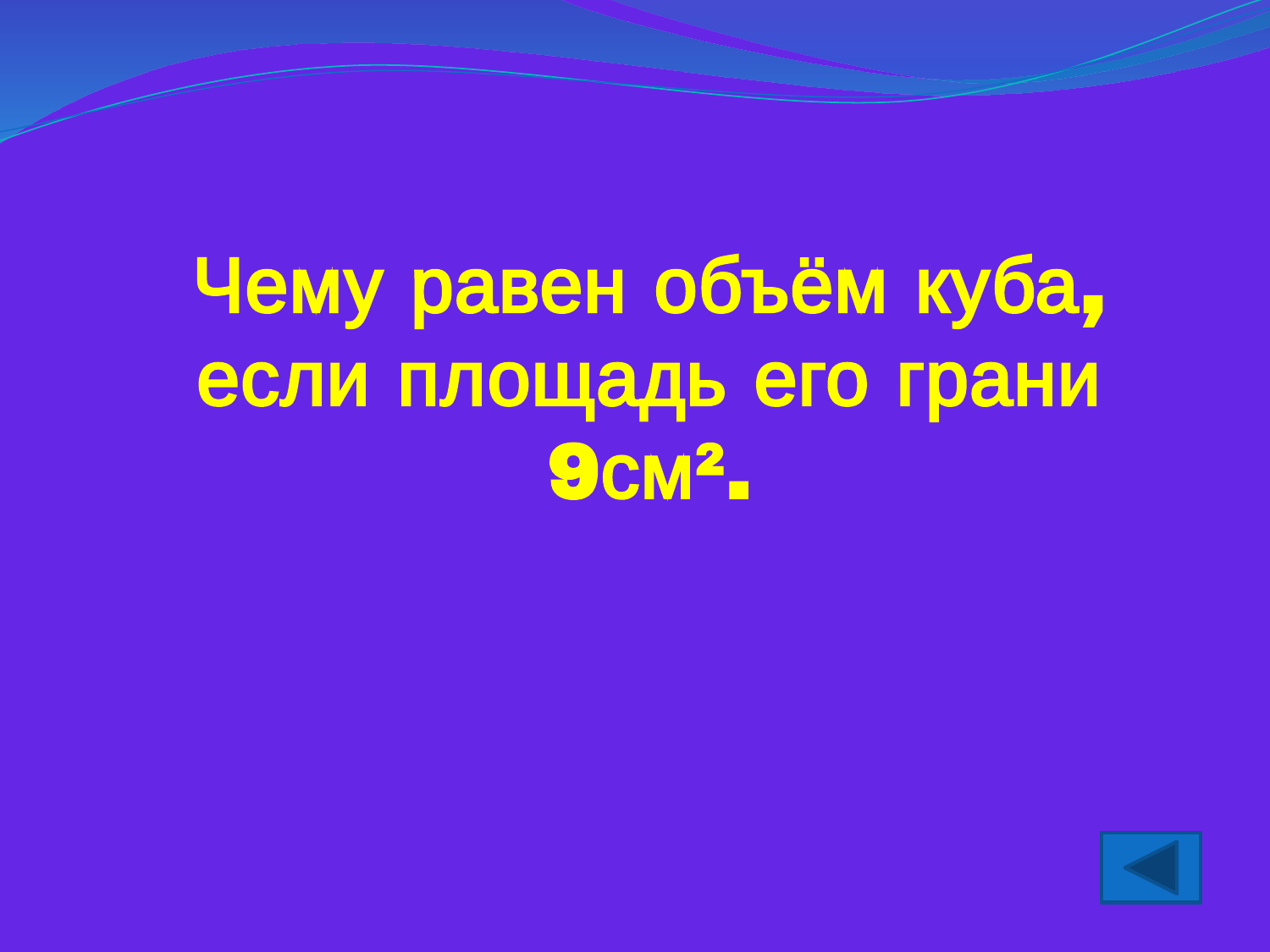

Чему равен объём куба, если площадь его грани 9см2.